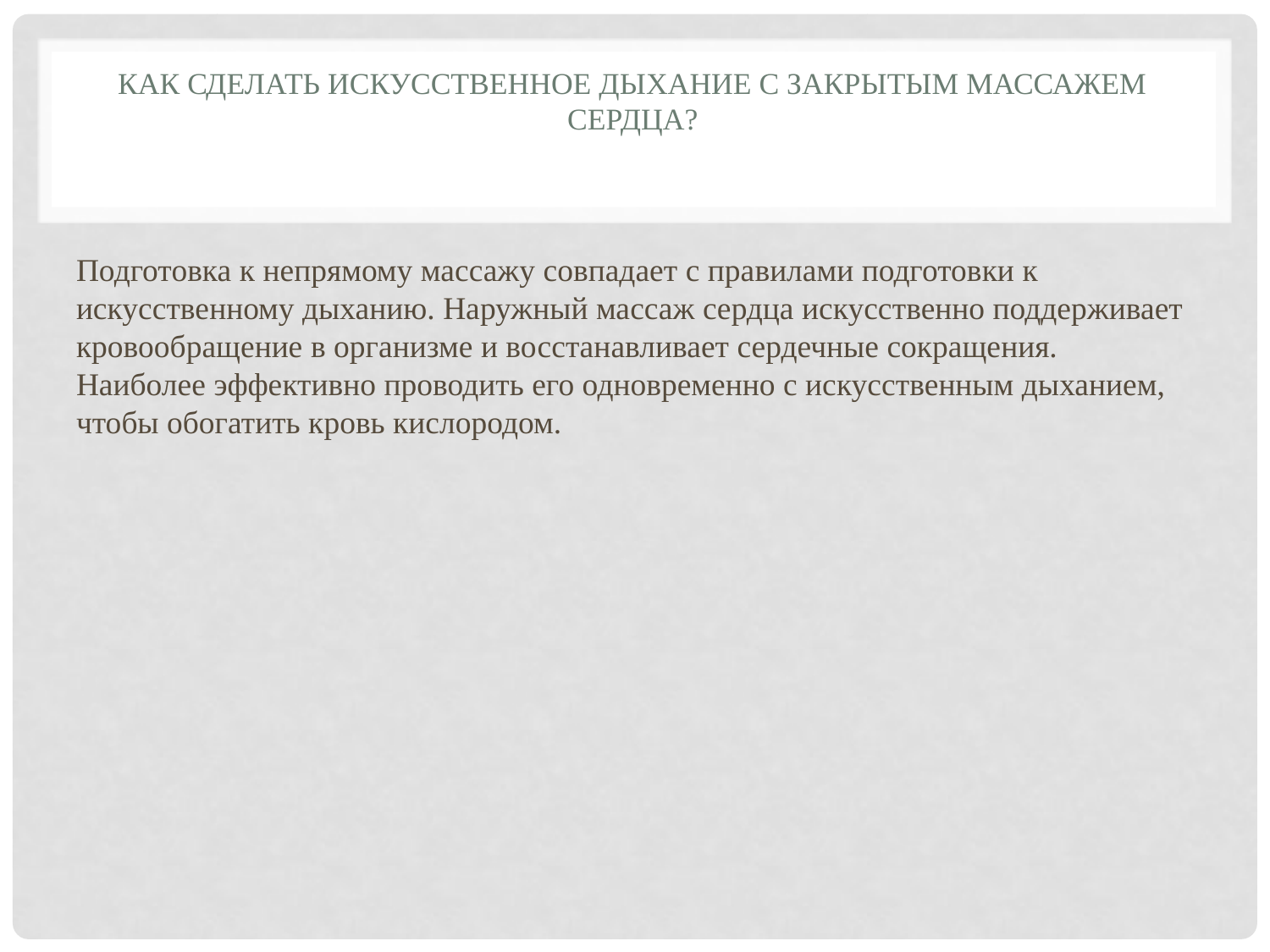

# Как сделать искусственное дыхание с закрытым массажем сердца?
Подготовка к непрямому массажу совпадает с правилами подготовки к искусственному дыханию. Наружный массаж сердца искусственно поддерживает кровообращение в организме и восстанавливает сердечные сокращения. Наиболее эффективно проводить его одновременно с искусственным дыханием, чтобы обогатить кровь кислородом.